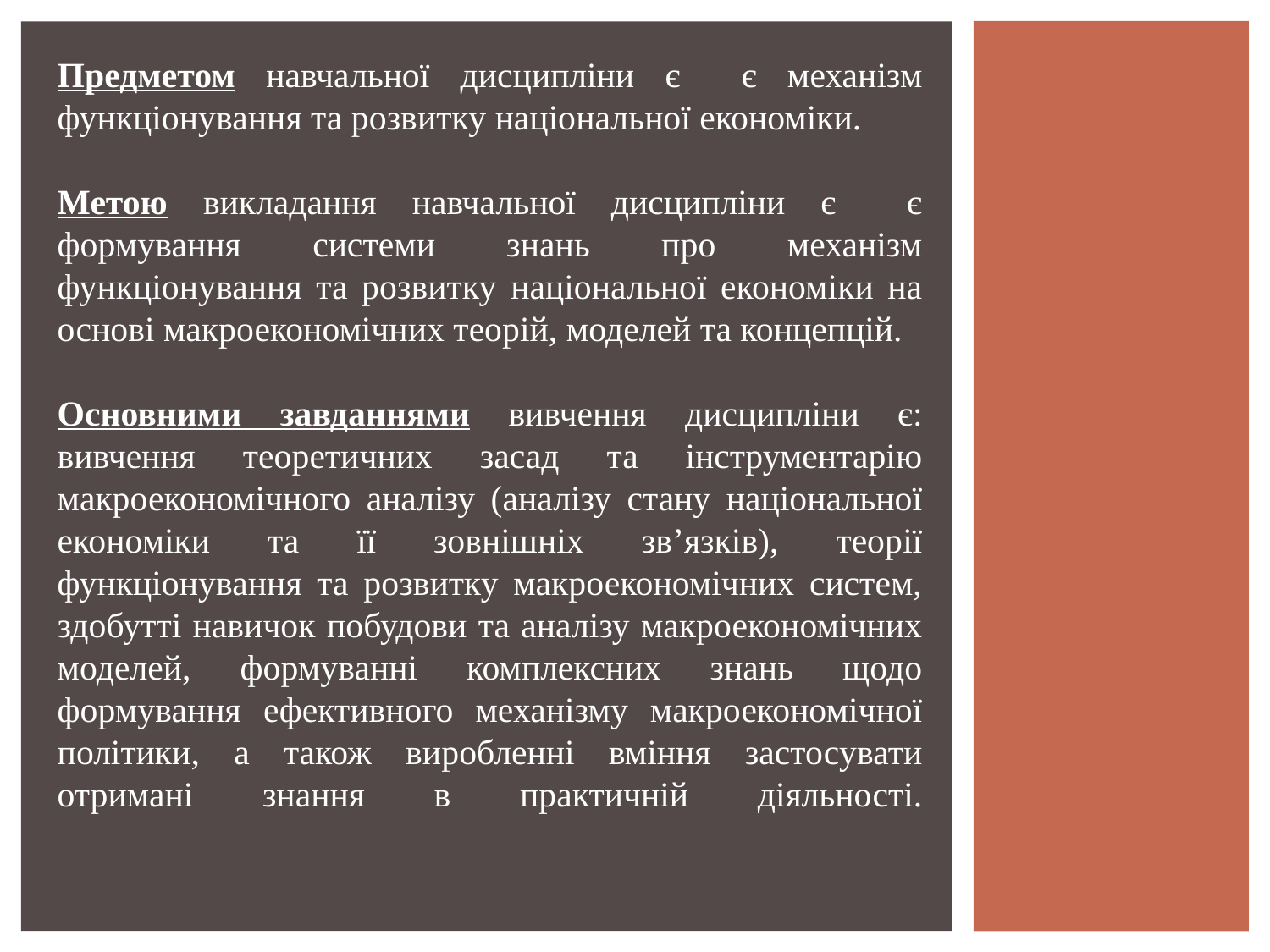

Предметом навчальної дисципліни є  є механізм функціонування та розвитку національної економіки.
Метою викладання навчальної дисципліни є  є формування системи знань про механізм функціонування та розвитку національної економіки на основі макроекономічних теорій, моделей та концепцій.

Основними завданнями вивчення дисципліни є: вивчення теоретичних засад та інструментарію макроекономічного аналізу (аналізу стану національної економіки та її зовнішніх зв’язків), теорії функціонування та розвитку макроекономічних систем, здобутті навичок побудови та аналізу макроекономічних моделей, формуванні комплексних знань щодо формування ефективного механізму макроекономічної політики, а також виробленні вміння застосувати отримані знання в практичній діяльності.